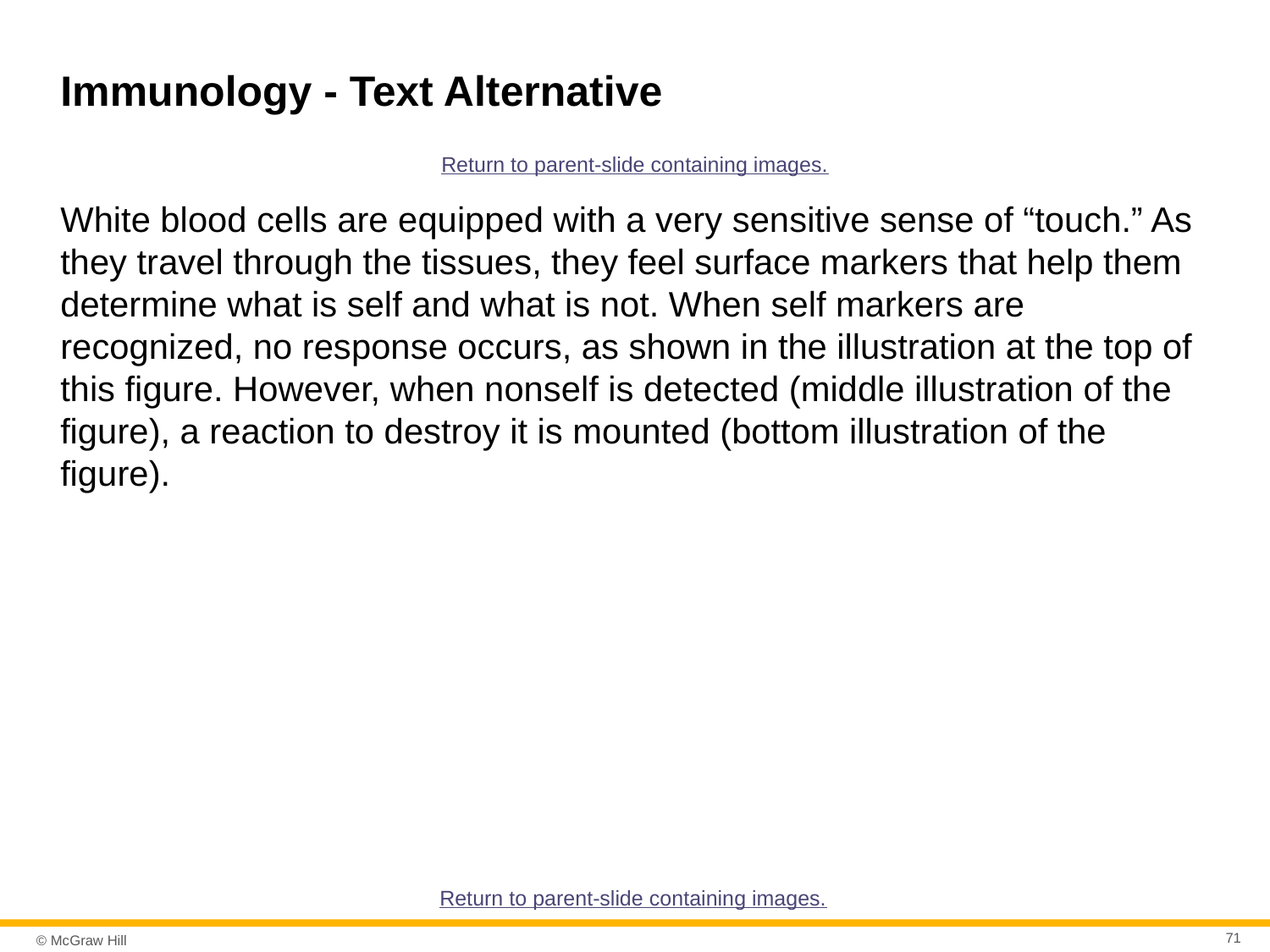

# Immunology - Text Alternative
Return to parent-slide containing images.
White blood cells are equipped with a very sensitive sense of “touch.” As they travel through the tissues, they feel surface markers that help them determine what is self and what is not. When self markers are recognized, no response occurs, as shown in the illustration at the top of this figure. However, when nonself is detected (middle illustration of the figure), a reaction to destroy it is mounted (bottom illustration of the figure).
Return to parent-slide containing images.